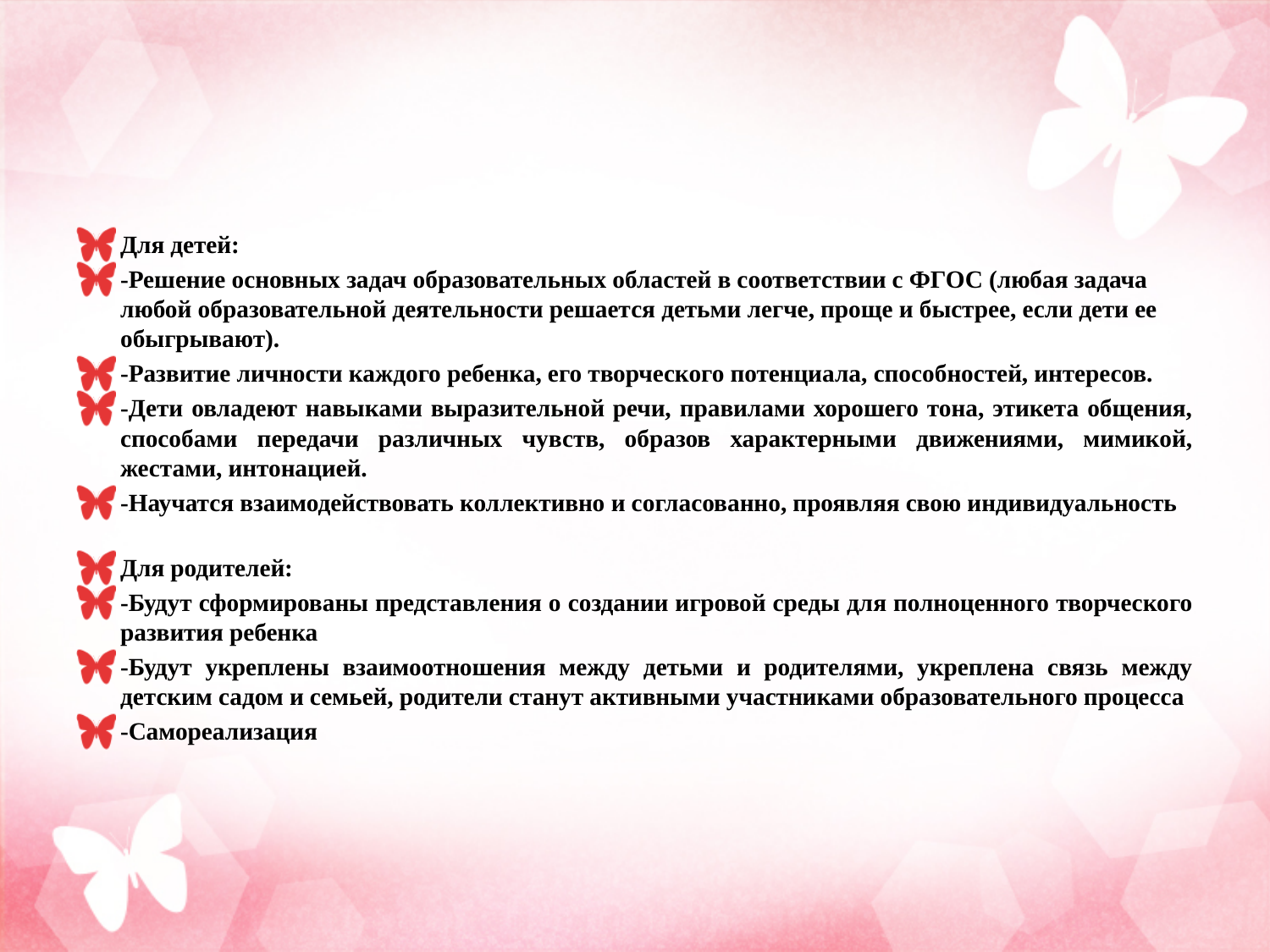

# Ожидаемые  результаты:
Для детей:
-Решение основных задач образовательных областей в соответствии с ФГОС (любая задача любой образовательной деятельности решается детьми легче, проще и быстрее, если дети ее обыгрывают).
-Развитие личности каждого ребенка, его творческого потенциала, способностей, интересов.
-Дети овладеют навыками выразительной речи, правилами хорошего тона, этикета общения, способами передачи различных чувств, образов характерными движениями, мимикой, жестами, интонацией.
-Научатся взаимодействовать коллективно и согласованно, проявляя свою индивидуальность

Для родителей:
-Будут сформированы представления о создании игровой среды для полноценного творческого развития ребенка
-Будут укреплены взаимоотношения между детьми и родителями, укреплена связь между детским садом и семьей, родители станут активными участниками образовательного процесса
-Самореализация